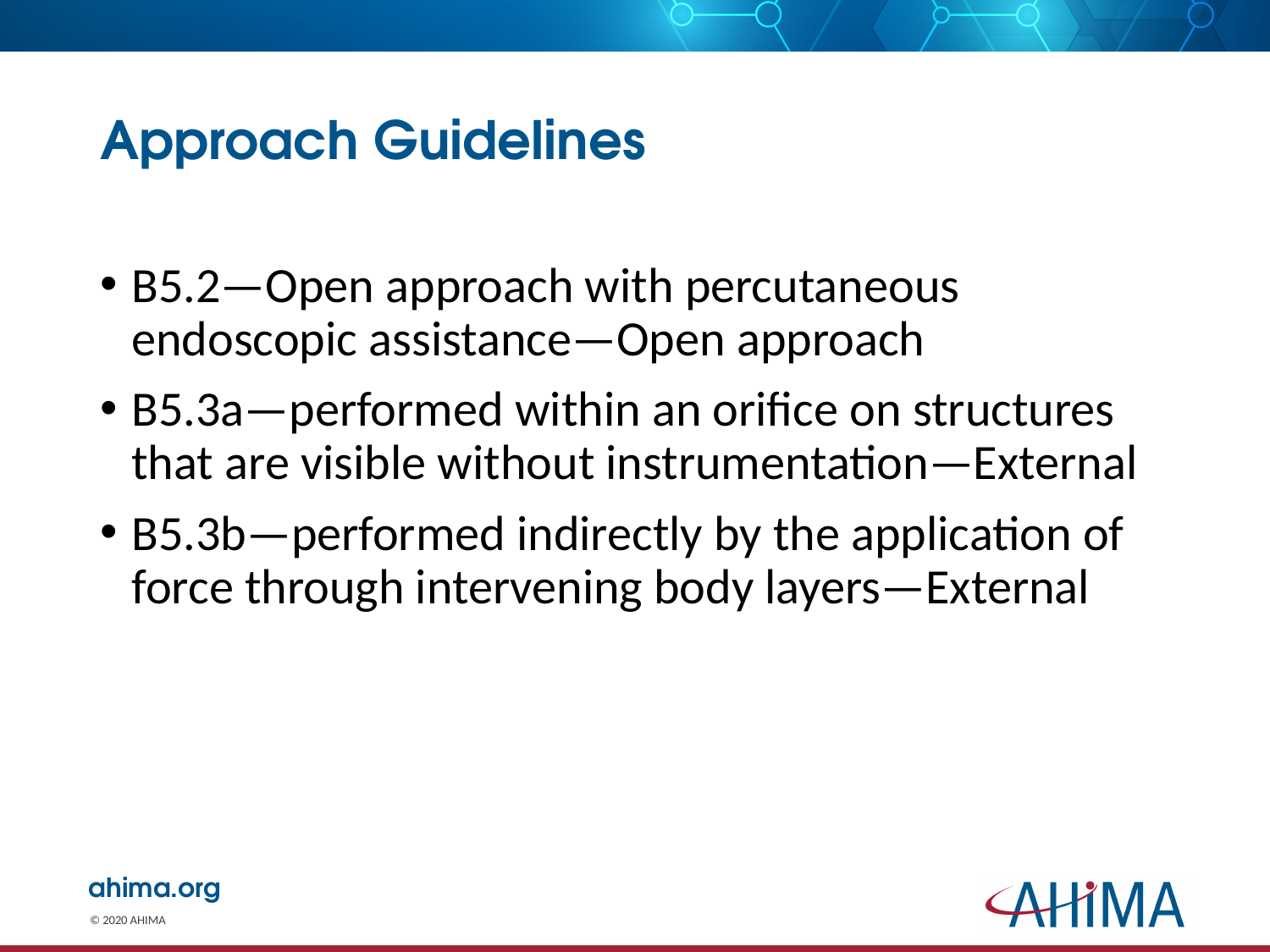

# Approach Guidelines
B5.2—Open approach with percutaneous endoscopic assistance—Open approach
B5.3a—performed within an orifice on structures that are visible without instrumentation—External
B5.3b—performed indirectly by the application of force through intervening body layers—External